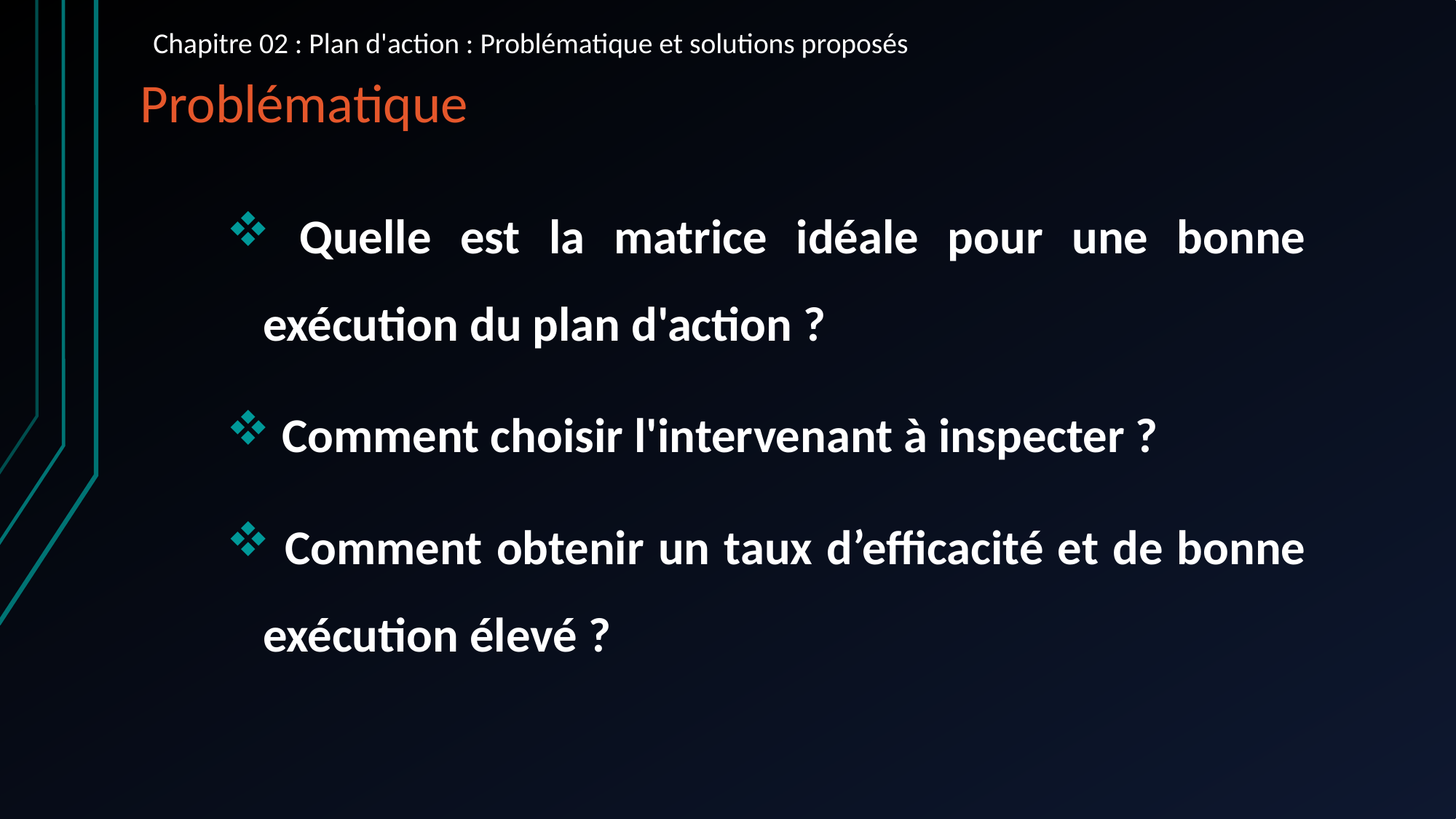

Chapitre 02 : Plan d'action : Problématique et solutions proposés
# Problématique
 Quelle est la matrice idéale pour une bonne exécution du plan d'action ?
 Comment choisir l'intervenant à inspecter ?
 Comment obtenir un taux d’efficacité et de bonne exécution élevé ?